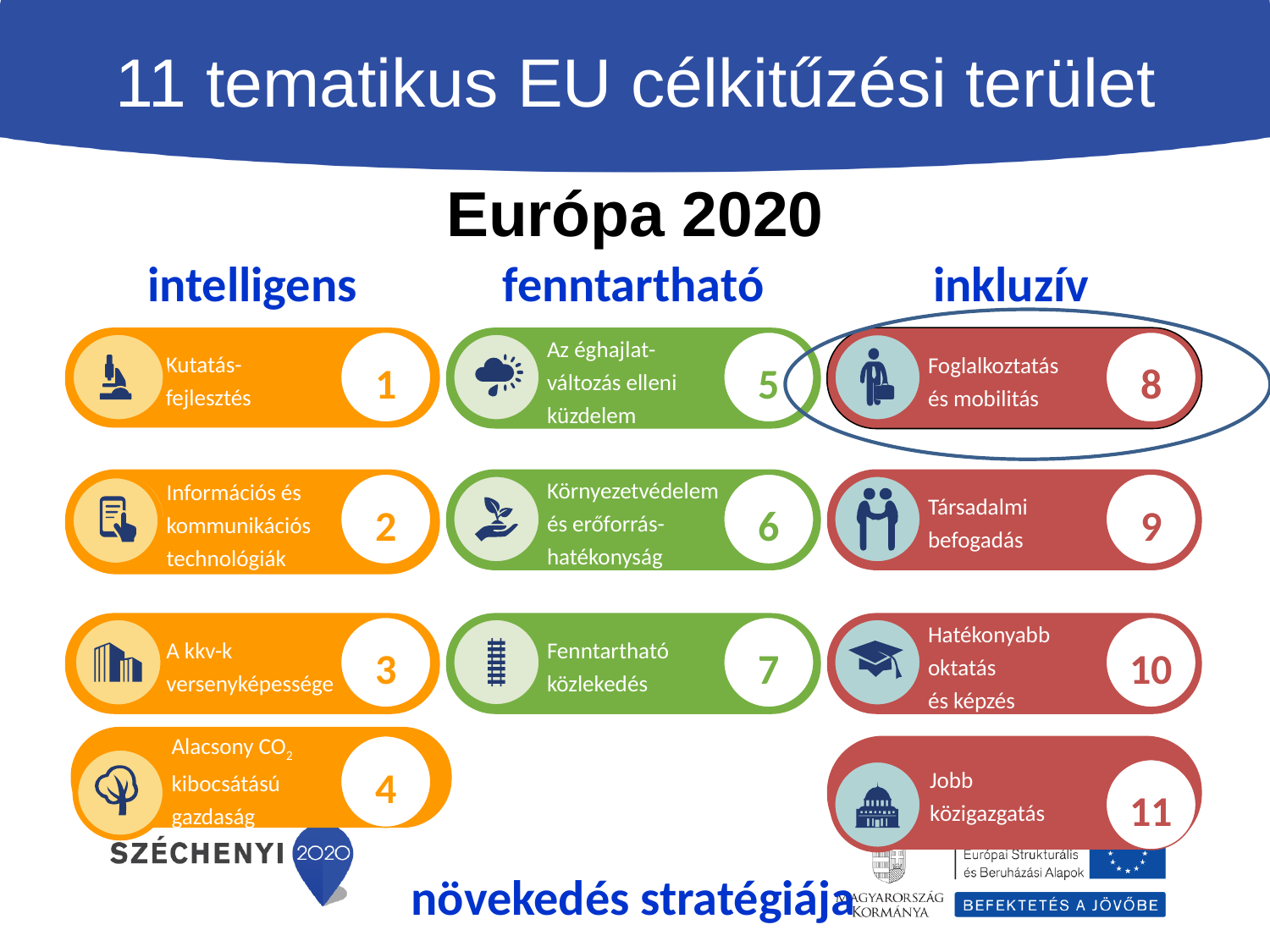

# 11 tematikus EU célkitűzési terület
Európa 2020
intelligens
fenntartható
inkluzív

Kutatás-
fejlesztés
Az éghajlat-
változás elleni küzdelem
Foglalkoztatás
és mobilitás
1

5

8

Információs és
kommunikációs technológiák
Környezetvédelem
és erőforrás-
hatékonyság
Társadalmi
befogadás

2

6

9

A kkv-k versenyképessége
Fenntartható
közlekedés
Hatékonyabb
oktatás
és képzés

3

7

10
Alacsony CO2
kibocsátású
gazdaság
4
Jobb
közigazgatás

11
növekedés stratégiája